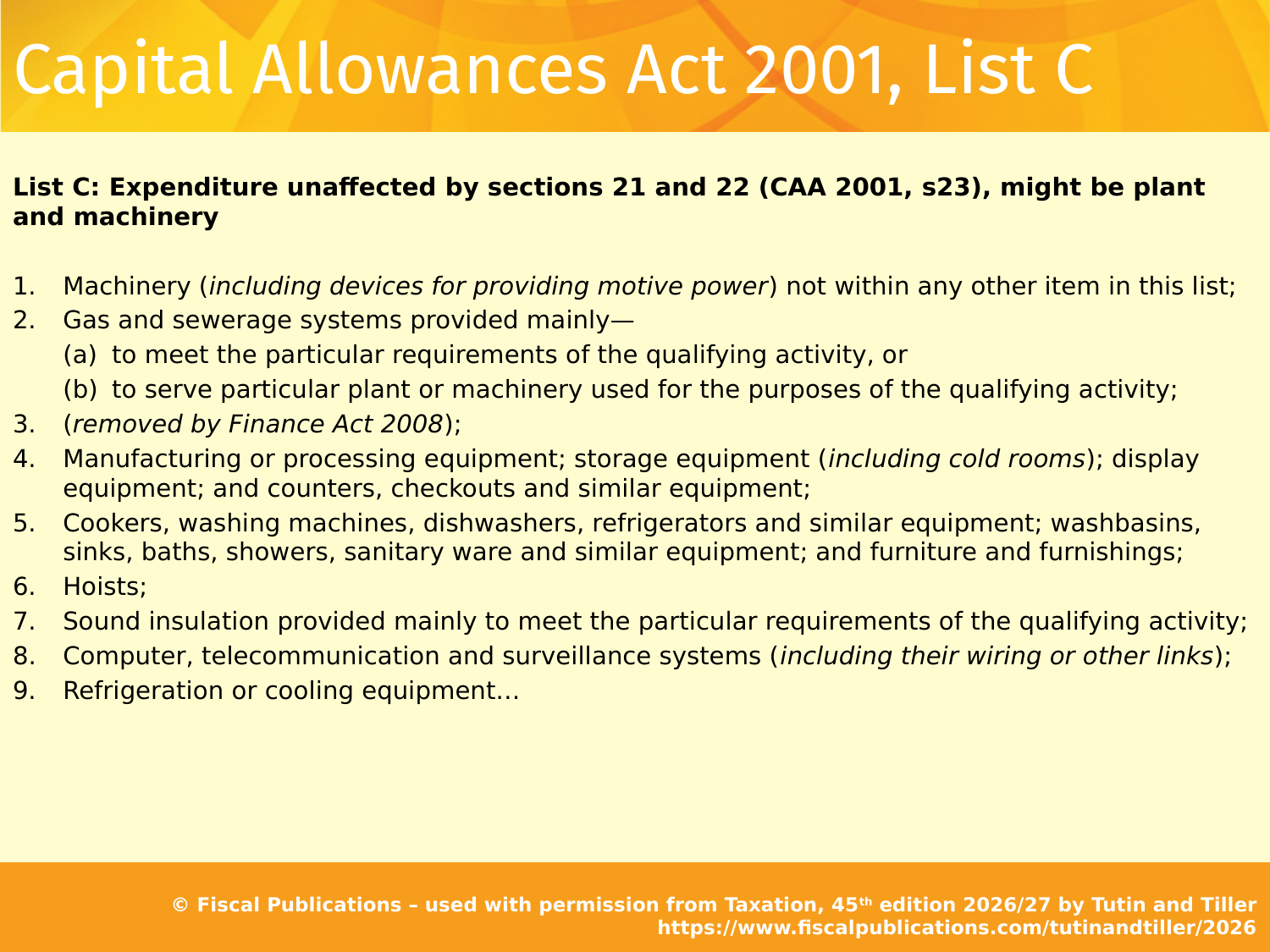

# Capital Allowances Act 2001, List C

List C: Expenditure unaffected by sections 21 and 22 (CAA 2001, s23), might be plant and machinery

1.	Machinery (including devices for providing motive power) not within any other item in this list;
2.	Gas and sewerage systems provided mainly—
(a)	to meet the particular requirements of the qualifying activity, or
(b)	to serve particular plant or machinery used for the purposes of the qualifying activity;
3.	(removed by Finance Act 2008);
4.	Manufacturing or processing equipment; storage equipment (including cold rooms); display equipment; and counters, checkouts and similar equipment;
5.	Cookers, washing machines, dishwashers, refrigerators and similar equipment; washbasins, sinks, baths, showers, sanitary ware and similar equipment; and furniture and furnishings;
6.	Hoists;
7.	Sound insulation provided mainly to meet the particular requirements of the qualifying activity;
Computer, telecommunication and surveillance systems (including their wiring or other links);
9.	Refrigeration or cooling equipment…